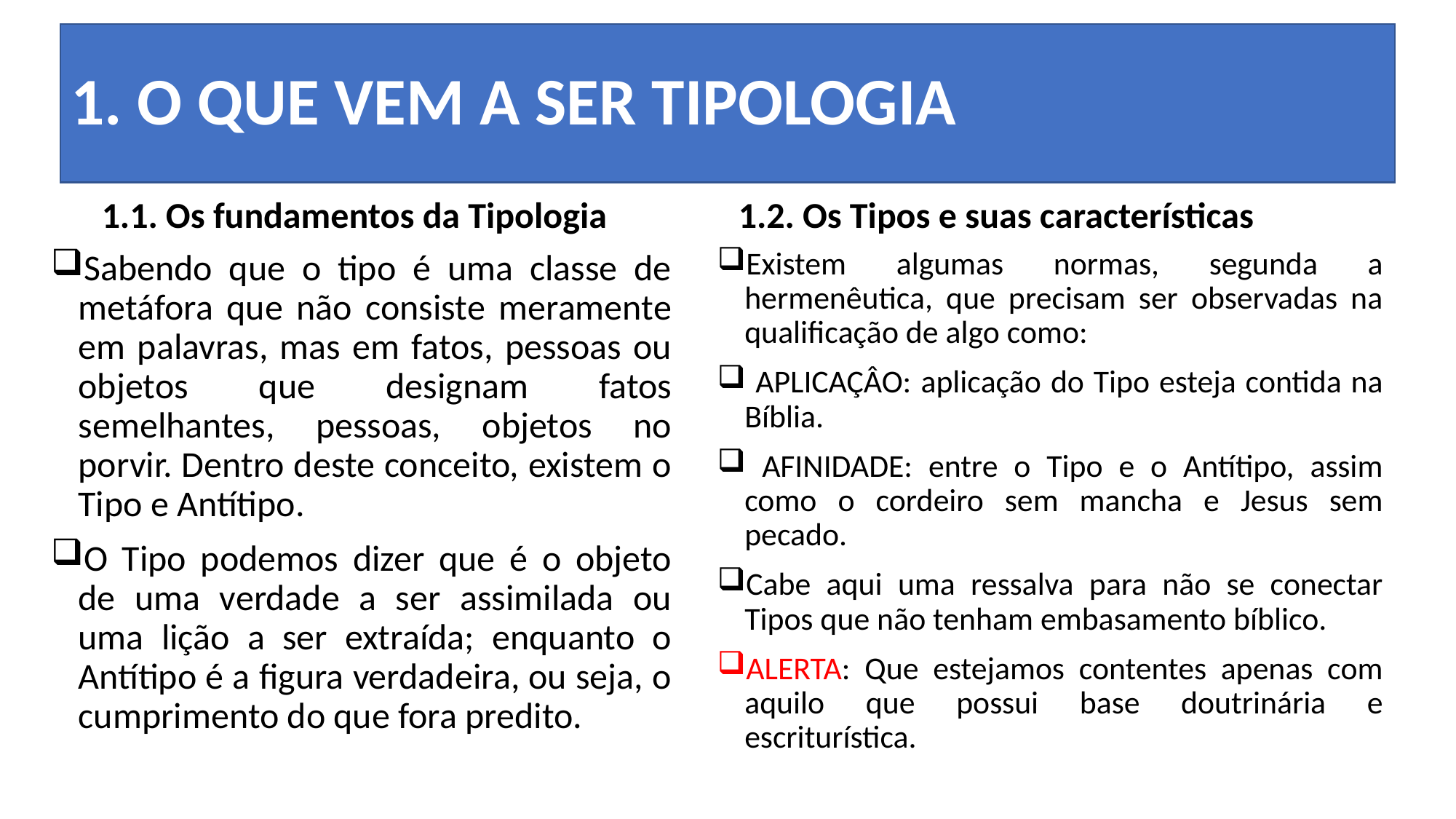

# 1. O QUE VEM A SER TIPOLOGIA
1.2. Os Tipos e suas características
1.1. Os fundamentos da Tipologia
Existem algumas normas, segunda a hermenêutica, que precisam ser observadas na qualificação de algo como:
 APLICAÇÂO: aplicação do Tipo esteja contida na Bíblia.
 AFINIDADE: entre o Tipo e o Antítipo, assim como o cordeiro sem mancha e Jesus sem pecado.
Cabe aqui uma ressalva para não se conectar Tipos que não tenham embasamento bíblico.
ALERTA: Que estejamos contentes apenas com aquilo que possui base doutrinária e escriturística.
Sabendo que o tipo é uma classe de metáfora que não consiste meramente em palavras, mas em fatos, pessoas ou objetos que designam fatos semelhantes, pessoas, objetos no porvir. Dentro deste conceito, existem o Tipo e Antítipo.
O Tipo podemos dizer que é o objeto de uma verdade a ser assimilada ou uma lição a ser extraída; enquanto o Antítipo é a figura verdadeira, ou seja, o cumprimento do que fora predito.